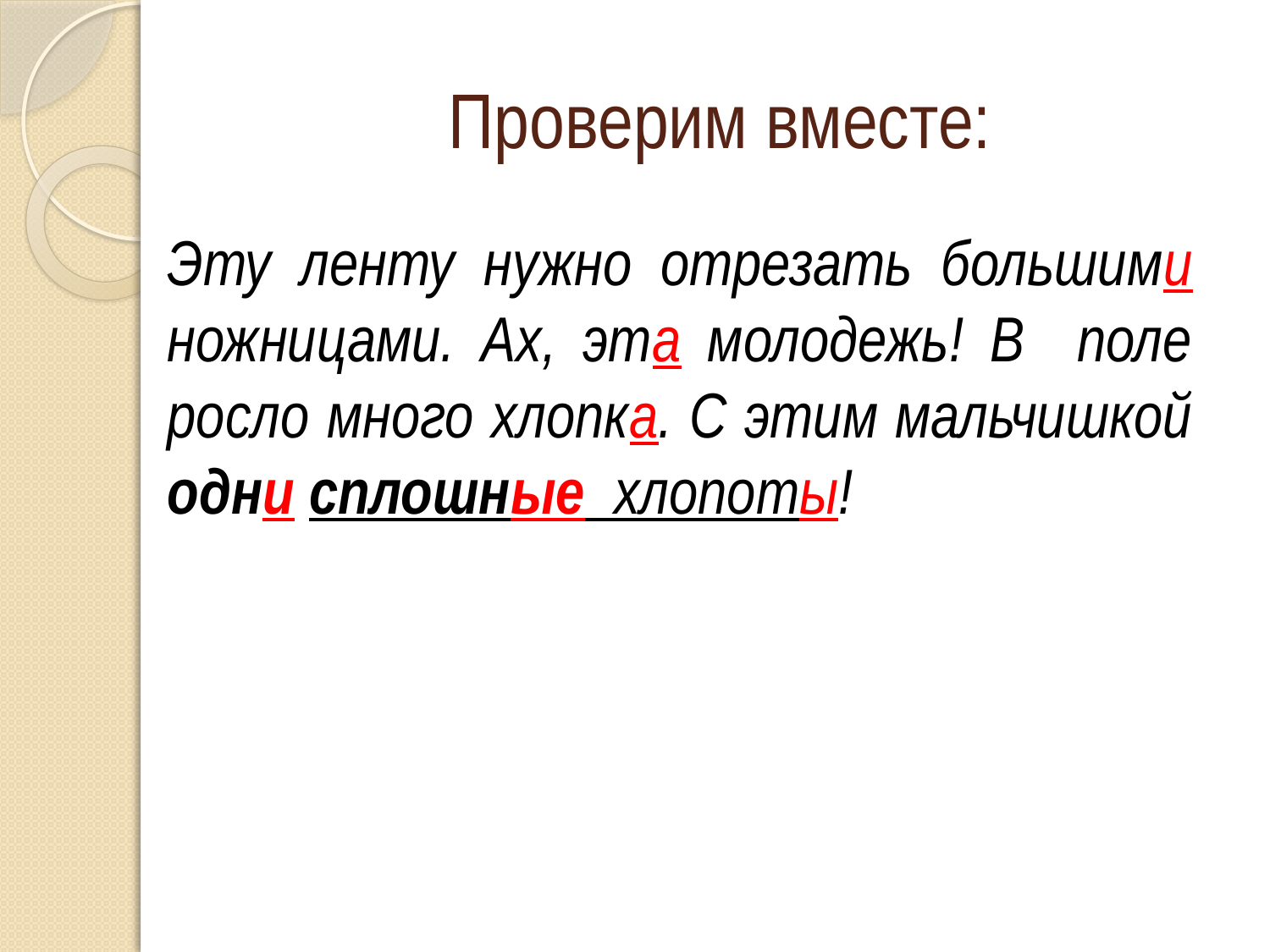

# Проверим вместе:
Эту ленту нужно отрезать большими ножницами. Ах, эта молодежь! В  поле росло много хлопка. С этим мальчишкой одни сплошные  хлопоты!